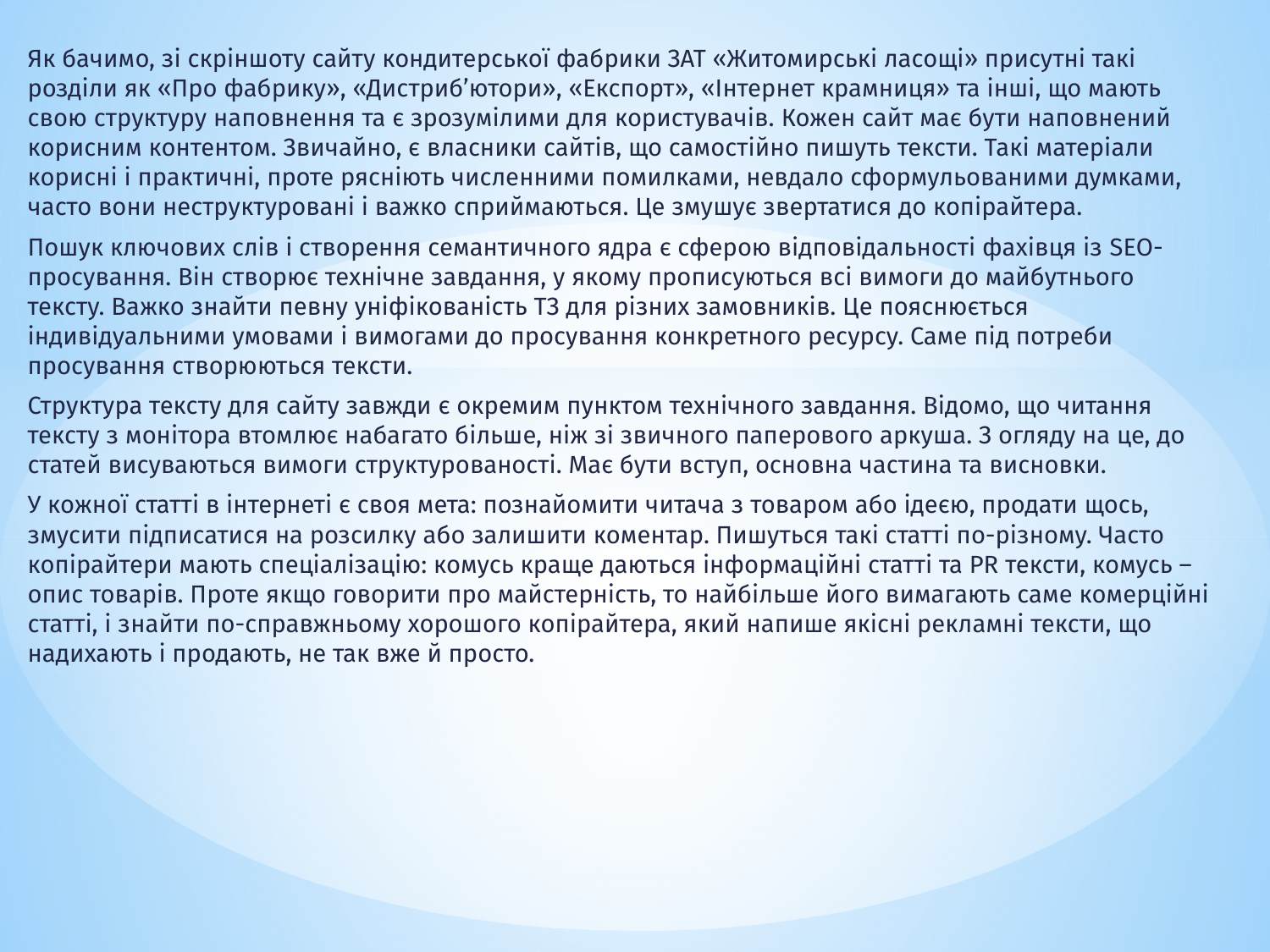

Як бачимо, зі скріншоту сайту кондитерської фабрики ЗАТ «Житомирські ласощі» присутні такі розділи як «Про фабрику», «Дистриб’ютори», «Експорт», «Інтернет крамниця» та інші, що мають свою структуру наповнення та є зрозумілими для користувачів. Кожен сайт має бути наповнений корисним контентом. Звичайно, є власники сайтів, що самостійно пишуть тексти. Такі матеріали корисні і практичні, проте рясніють численними помилками, невдало сформульованими думками, часто вони неструктуровані і важко сприймаються. Це змушує звертатися до копірайтера.
Пошук ключових слів і створення семантичного ядра є сферою відповідальності фахівця із SEO-просування. Він створює технічне завдання, у якому прописуються всі вимоги до майбутнього тексту. Важко знайти певну уніфікованість ТЗ для різних замовників. Це пояснюється індивідуальними умовами і вимогами до просування конкретного ресурсу. Саме під потреби просування створюються тексти.
Структура тексту для сайту завжди є окремим пунктом технічного завдання. Відомо, що читання тексту з монітора втомлює набагато більше, ніж зі звичного паперового аркуша. З огляду на це, до статей висуваються вимоги структурованості. Має бути вступ, основна частина та висновки.
У кожної статті в інтернеті є своя мета: познайомити читача з товаром або ідеєю, продати щось, змусити підписатися на розсилку або залишити коментар. Пишуться такі статті по-різному. Часто копірайтери мають спеціалізацію: комусь краще даються інформаційні статті та PR тексти, комусь – опис товарів. Проте якщо говорити про майстерність, то найбільше його вимагають саме комерційні статті, і знайти по-справжньому хорошого копірайтера, який напише якісні рекламні тексти, що надихають і продають, не так вже й просто.